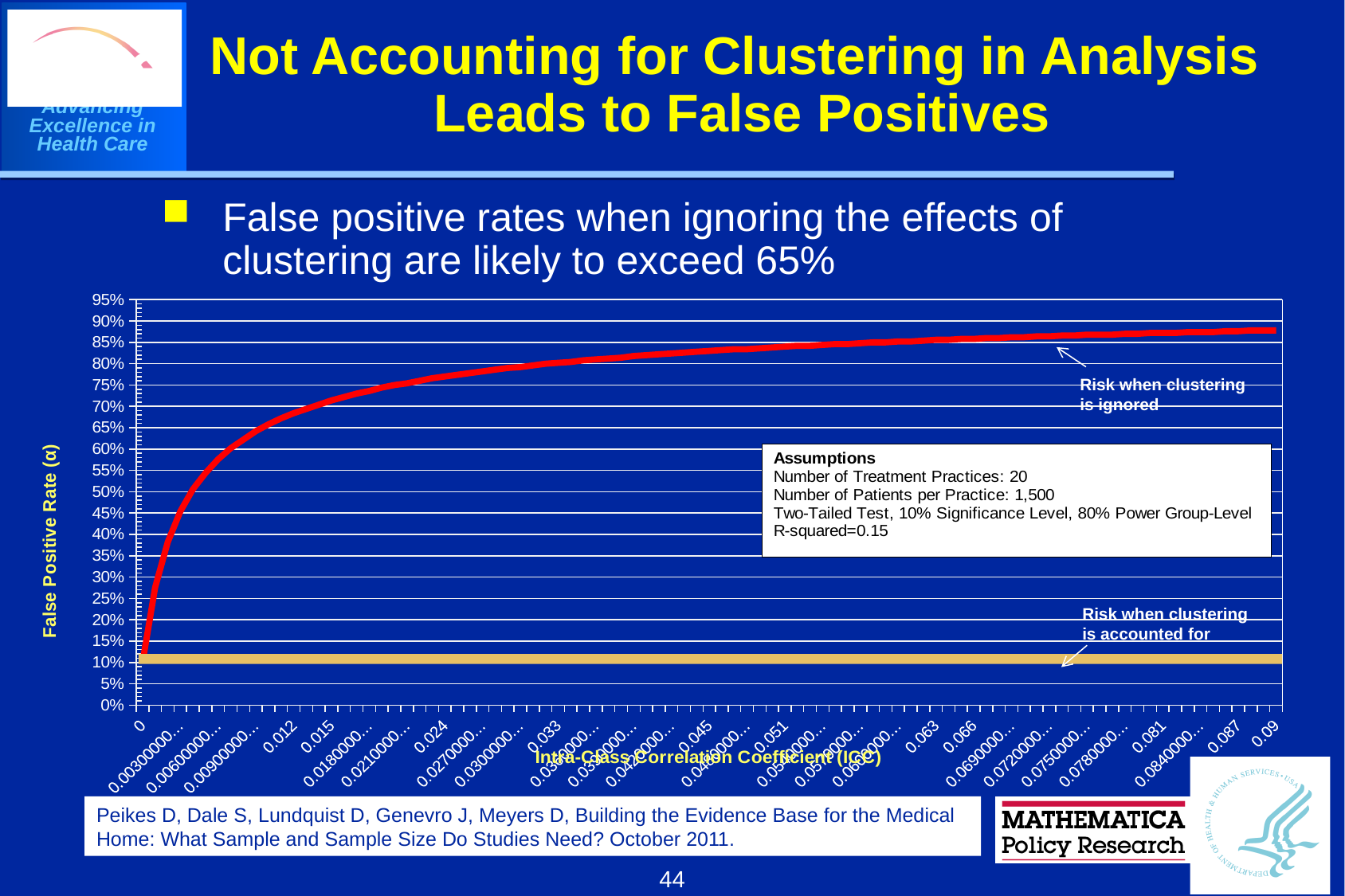

# Not Accounting for Clustering in Analysis Leads to False Positives

### Chart

| Category | α |
|---|---|
| 0 | 0.1 |
| 1.0000000000000002E-3 | 0.276 |
| 2.0000000000000005E-3 | 0.38200000000000306 |
| 3.0000000000000309E-3 | 0.454 |
| 4.0000000000000114E-3 | 0.506 |
| 5.0000000000000409E-3 | 0.544 |
| 6.0000000000000522E-3 | 0.5760000000000011 |
| 7.0000000000000617E-3 | 0.6020000000000011 |
| 8.0000000000000227E-3 | 0.6220000000000051 |
| 9.0000000000000531E-3 | 0.6420000000000061 |
| 1.0000000000000103E-2 | 0.6580000000000071 |
| 1.1000000000000003E-2 | 0.6720000000000071 |
| 1.2000000000000002E-2 | 0.6840000000000042 |
| 1.3000000000000003E-2 | 0.6940000000000042 |
| 1.4000000000000002E-2 | 0.7040000000000011 |
| 1.5000000000000003E-2 | 0.7140000000000011 |
| 1.6000000000000205E-2 | 0.7220000000000011 |
| 1.7000000000000105E-2 | 0.7300000000000011 |
| 1.8000000000000203E-2 | 0.7360000000000011 |
| 1.9000000000000204E-2 | 0.7440000000000051 |
| 2.0000000000000004E-2 | 0.7500000000000051 |
| 2.1000000000000206E-2 | 0.7540000000000061 |
| 2.2000000000000304E-2 | 0.7600000000000061 |
| 2.3000000000000007E-2 | 0.7660000000000061 |
| 2.4000000000000004E-2 | 0.770000000000003 |
| 2.5000000000000206E-2 | 0.774000000000003 |
| 2.6000000000000207E-2 | 0.778000000000004 |
| 2.7000000000000305E-2 | 0.782 |
| 2.8000000000000004E-2 | 0.786 |
| 2.9000000000000206E-2 | 0.79 |
| 3.0000000000000207E-2 | 0.792 |
| 3.1000000000000305E-2 | 0.796 |
| 3.2000000000000306E-2 | 0.8 |
| 3.3000000000000008E-2 | 0.802 |
| 3.4000000000000009E-2 | 0.804 |
| 3.5000000000000205E-2 | 0.808 |
| 3.6000000000000303E-2 | 0.81 |
| 3.7000000000000408E-2 | 0.812000000000001 |
| 3.8000000000000103E-2 | 0.8140000000000001 |
| 3.9000000000000208E-2 | 0.8180000000000001 |
| 4.0000000000000105E-2 | 0.8200000000000011 |
| 4.1000000000000009E-2 | 0.8220000000000001 |
| 4.2000000000000107E-2 | 0.8240000000000001 |
| 4.300000000000001E-2 | 0.8260000000000011 |
| 4.4000000000000511E-2 | 0.8280000000000011 |
| 4.5000000000000012E-2 | 0.8300000000000011 |
| 4.6000000000000013E-2 | 0.8320000000000011 |
| 4.7000000000000104E-2 | 0.8340000000000011 |
| 4.8000000000000105E-2 | 0.8340000000000011 |
| 4.9000000000000508E-2 | 0.8360000000000011 |
| 5.0000000000000107E-2 | 0.8380000000000011 |
| 5.1000000000000011E-2 | 0.8400000000000011 |
| 5.2000000000000414E-2 | 0.8420000000000011 |
| 5.3000000000000012E-2 | 0.8420000000000011 |
| 5.4000000000000513E-2 | 0.8440000000000011 |
| 5.5000000000000104E-2 | 0.8460000000000011 |
| 5.6000000000000008E-2 | 0.8460000000000011 |
| 5.7000000000000106E-2 | 0.8480000000000011 |
| 5.8000000000000107E-2 | 0.8500000000000011 |
| 5.9000000000000608E-2 | 0.8500000000000011 |
| 6.0000000000000414E-2 | 0.8520000000000011 |
| 6.1000000000000013E-2 | 0.8520000000000011 |
| 6.2000000000000416E-2 | 0.8540000000000011 |
| 6.3000000000000014E-2 | 0.8560000000000011 |
| 6.4000000000000515E-2 | 0.8560000000000011 |
| 6.5000000000000113E-2 | 0.8580000000000011 |
| 6.6000000000000017E-2 | 0.8580000000000011 |
| 6.700000000000042E-2 | 0.8600000000000011 |
| 6.8000000000000019E-2 | 0.8600000000000011 |
| 6.9000000000000714E-2 | 0.8620000000000011 |
| 7.0000000000000007E-2 | 0.8620000000000011 |
| 7.1000000000000008E-2 | 0.8640000000000031 |
| 7.2000000000000106E-2 | 0.8640000000000031 |
| 7.3000000000000106E-2 | 0.8660000000000051 |
| 7.4000000000000704E-2 | 0.8660000000000051 |
| 7.5000000000000414E-2 | 0.8680000000000051 |
| 7.6000000000000109E-2 | 0.8680000000000051 |
| 7.7000000000000512E-2 | 0.8680000000000051 |
| 7.8000000000000208E-2 | 0.8700000000000051 |
| 7.900000000000082E-2 | 0.8700000000000051 |
| 8.000000000000021E-2 | 0.8720000000000051 |
| 8.1000000000000016E-2 | 0.8720000000000051 |
| 8.2000000000000017E-2 | 0.8720000000000051 |
| 8.3000000000000324E-2 | 0.8740000000000051 |
| 8.4000000000000213E-2 | 0.8740000000000051 |
| 8.500000000000002E-2 | 0.8740000000000051 |
| 8.6000000000000021E-2 | 0.8760000000000051 |
| 8.7000000000000022E-2 | 0.8760000000000051 |
| 8.8000000000000925E-2 | 0.8780000000000061 |
| 8.9000000000000218E-2 | 0.8780000000000061 |
| 9.0000000000000024E-2 | 0.8780000000000061 |
False positive rates when ignoring the effects of clustering are likely to exceed 65%

Risk when clustering
is ignored
Risk when clustering
is accounted for

Peikes D, Dale S, Lundquist D, Genevro J, Meyers D, Building the Evidence Base for the Medical Home: What Sample and Sample Size Do Studies Need? October 2011.
44